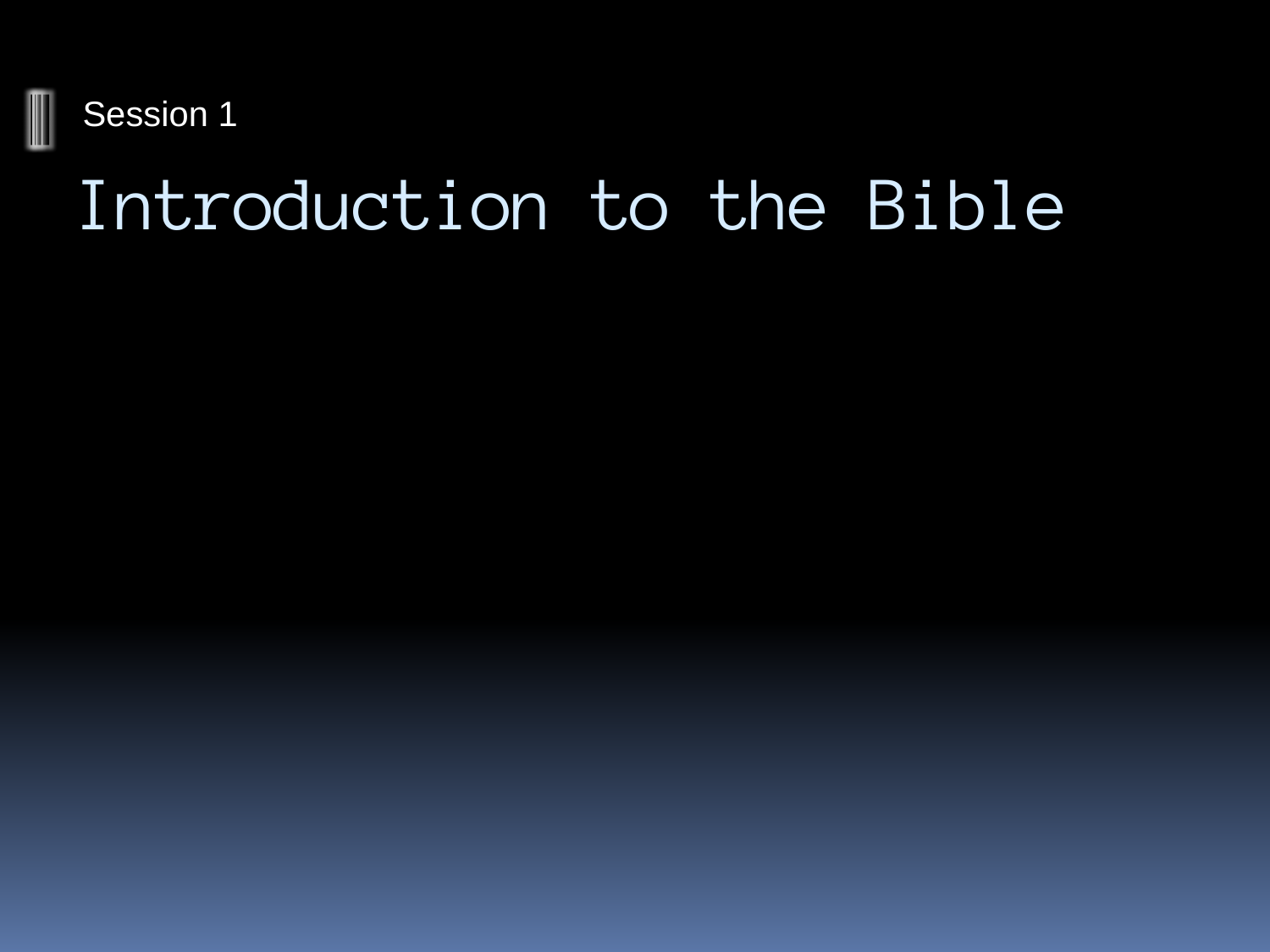

Session 1
# Introduction to the Bible